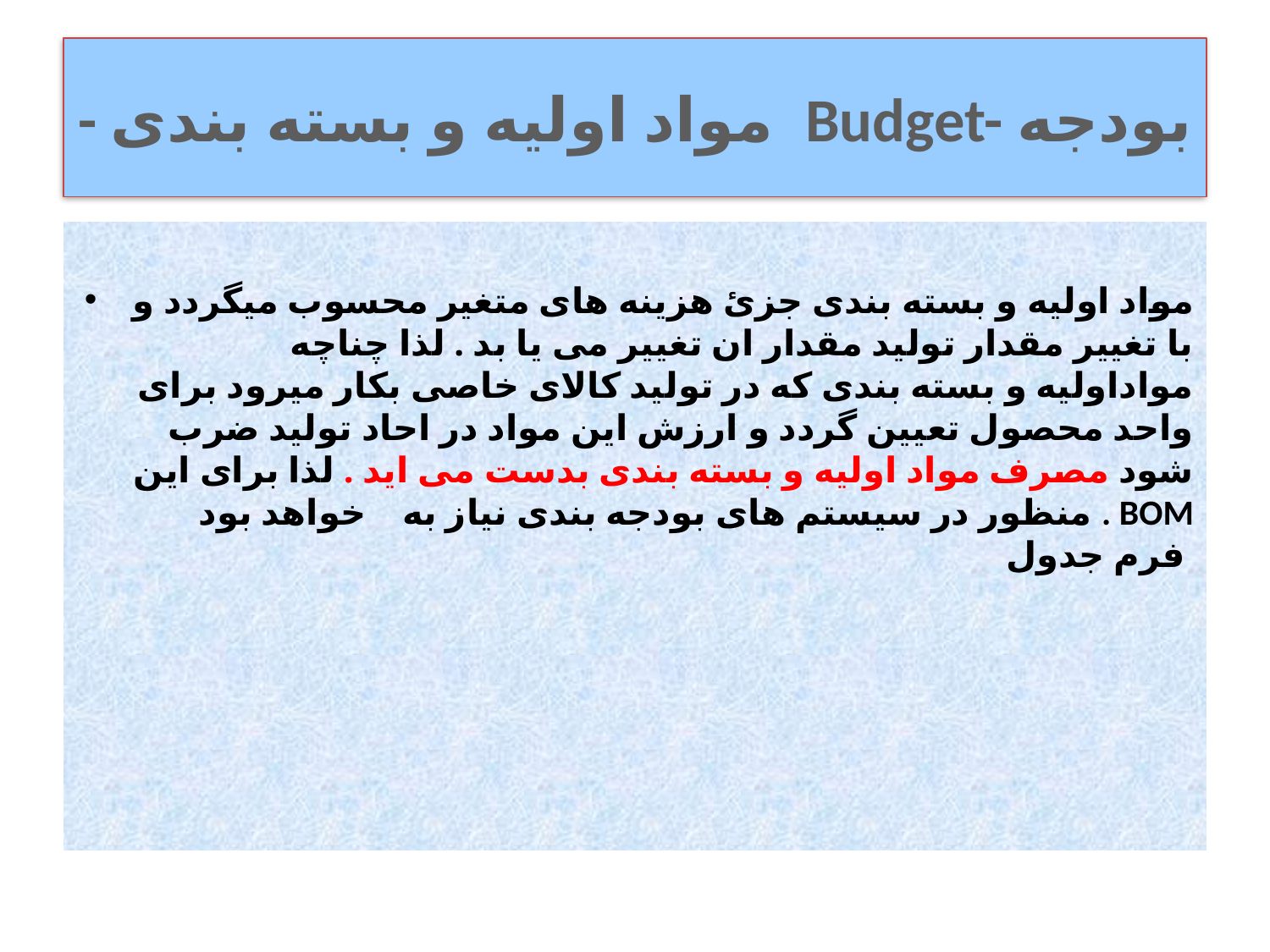

# - مواد اولیه و بسته بندی  Budget- بودجه

مواد اولیه و بسته بندی جزئ هزینه های متغیر محسوب میگردد و با تغییر مقدار تولید مقدار ان تغییر می یا بد . لذا چناچه مواداولیه و بسته بندی که در تولید کالای خاصی بکار میرود برای واحد محصول تعیین گردد و ارزش این مواد در احاد تولید ضرب شود مصرف مواد اولیه و بسته بندی بدست می اید . لذا برای این منظور در سیستم های بودجه بندی نیاز به    خواهد بود . BOM فرم جدول